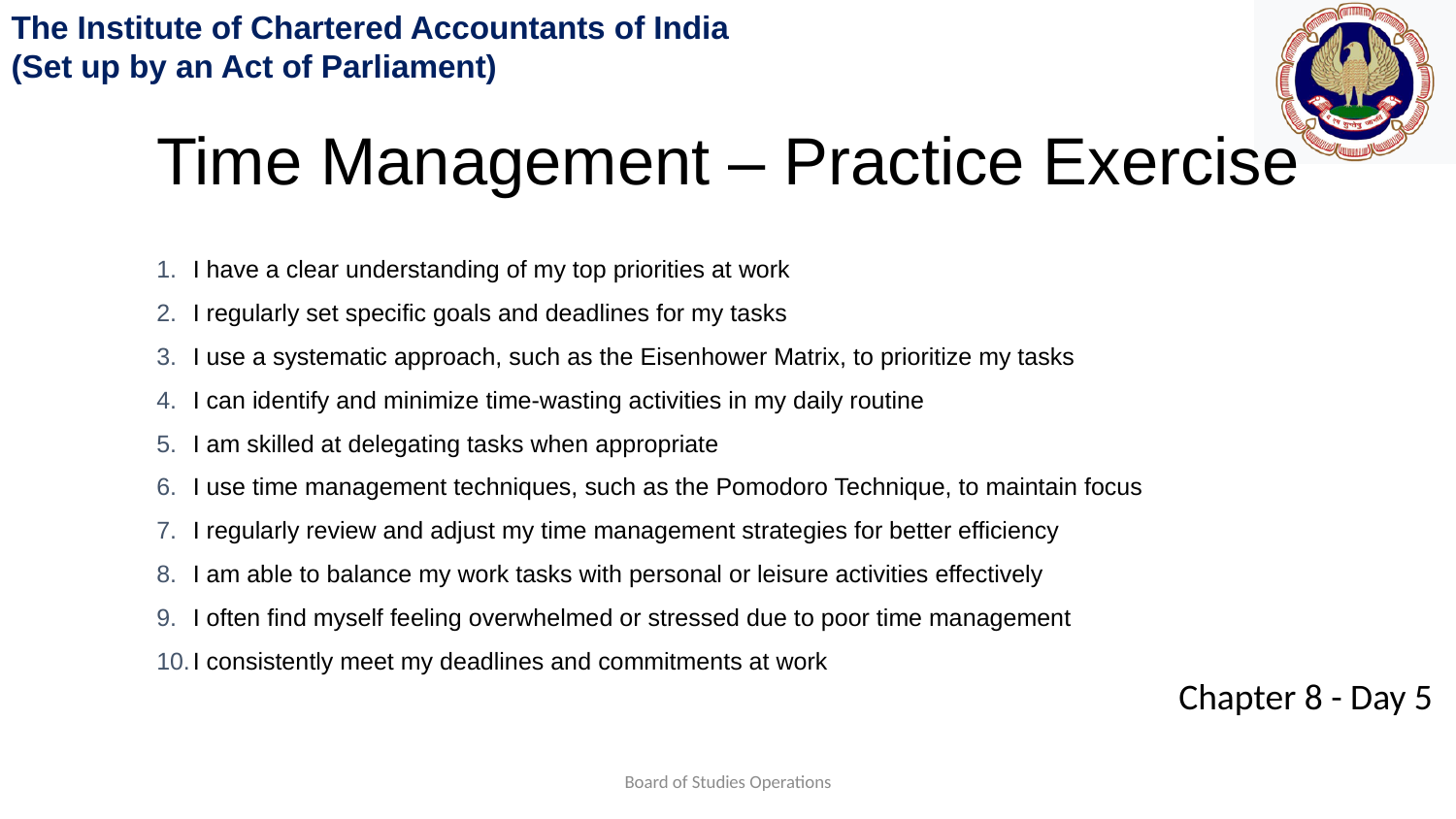

Time Management – Practice Exercise
I have a clear understanding of my top priorities at work
I regularly set specific goals and deadlines for my tasks
I use a systematic approach, such as the Eisenhower Matrix, to prioritize my tasks
I can identify and minimize time-wasting activities in my daily routine
I am skilled at delegating tasks when appropriate
I use time management techniques, such as the Pomodoro Technique, to maintain focus
I regularly review and adjust my time management strategies for better efficiency
I am able to balance my work tasks with personal or leisure activities effectively
I often find myself feeling overwhelmed or stressed due to poor time management
I consistently meet my deadlines and commitments at work
Board of Studies Operations